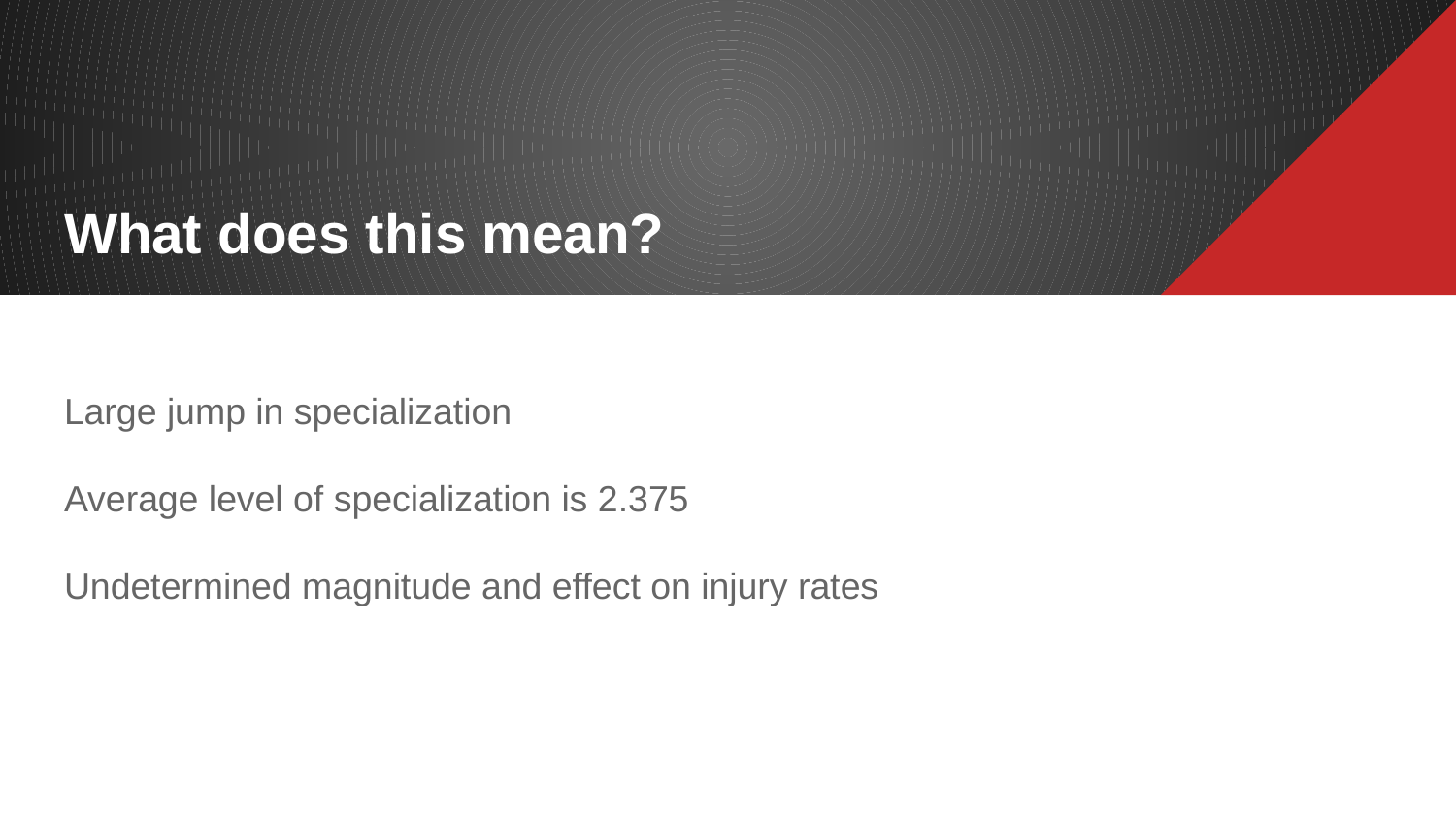

# What does this mean?
Large jump in specialization
Average level of specialization is 2.375
Undetermined magnitude and effect on injury rates